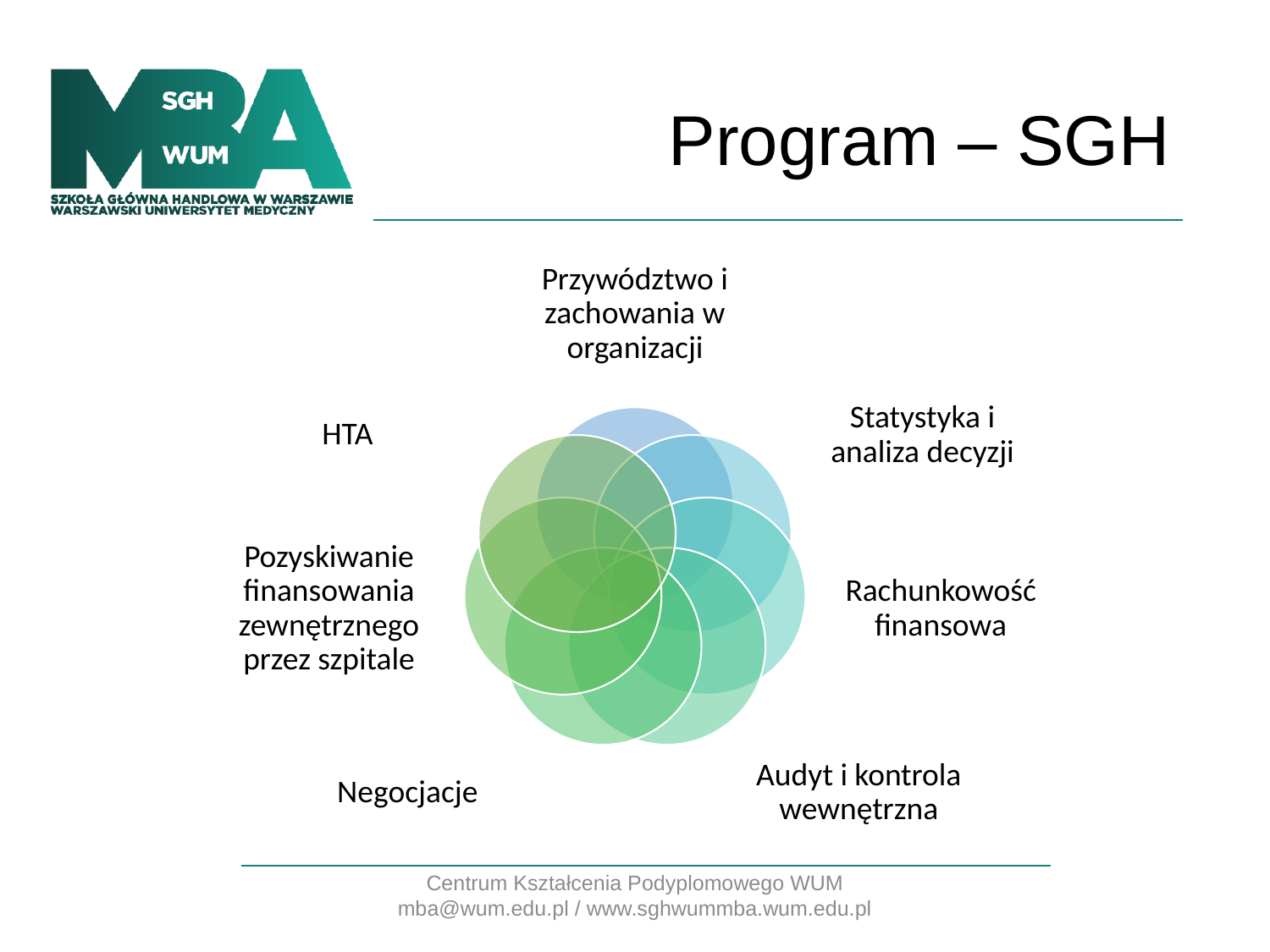

# Program – SGH
Przywództwo i zachowania w organizacji
Statystyka i analiza decyzji
Rachunkowość finansowa
Audyt i kontrola wewnętrzna
Negocjacje
Pozyskiwanie finansowania zewnętrznego przez szpitale
HTA
Centrum Kształcenia Podyplomowego WUM
mba@wum.edu.pl / www.sghwummba.wum.edu.pl